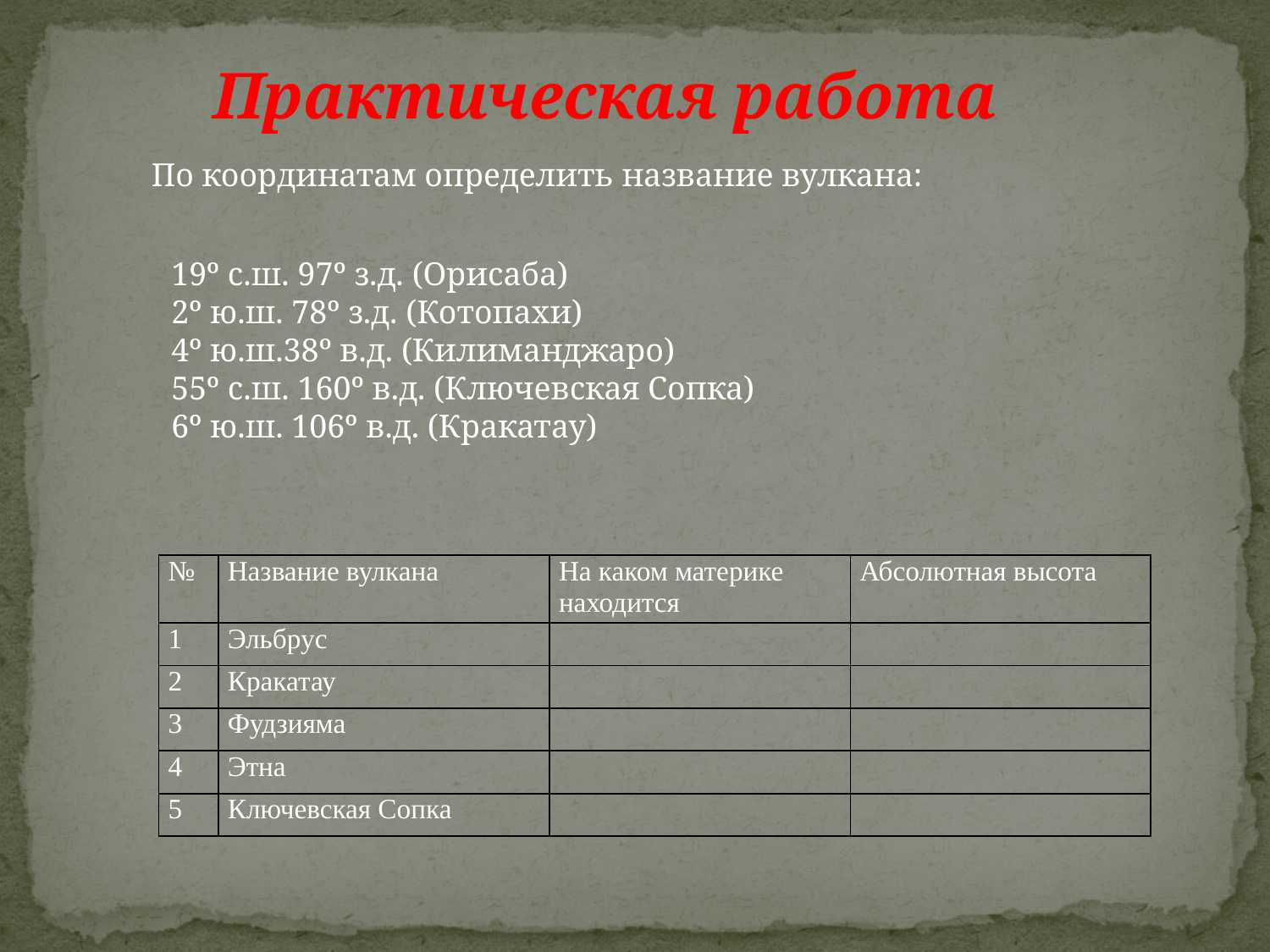

Практическая работа
По координатам определить название вулкана:
19º с.ш. 97º з.д. (Орисаба)
2º ю.ш. 78º з.д. (Котопахи)
4º ю.ш.38º в.д. (Килиманджаро)
55º с.ш. 160º в.д. (Ключевская Сопка)
6º ю.ш. 106º в.д. (Кракатау)
| № | Название вулкана | На каком материке находится | Абсолютная высота |
| --- | --- | --- | --- |
| 1 | Эльбрус |  |  |
| 2 | Кракатау |  |  |
| 3 | Фудзияма |  |  |
| 4 | Этна |  |  |
| 5 | Ключевская Сопка |  |  |